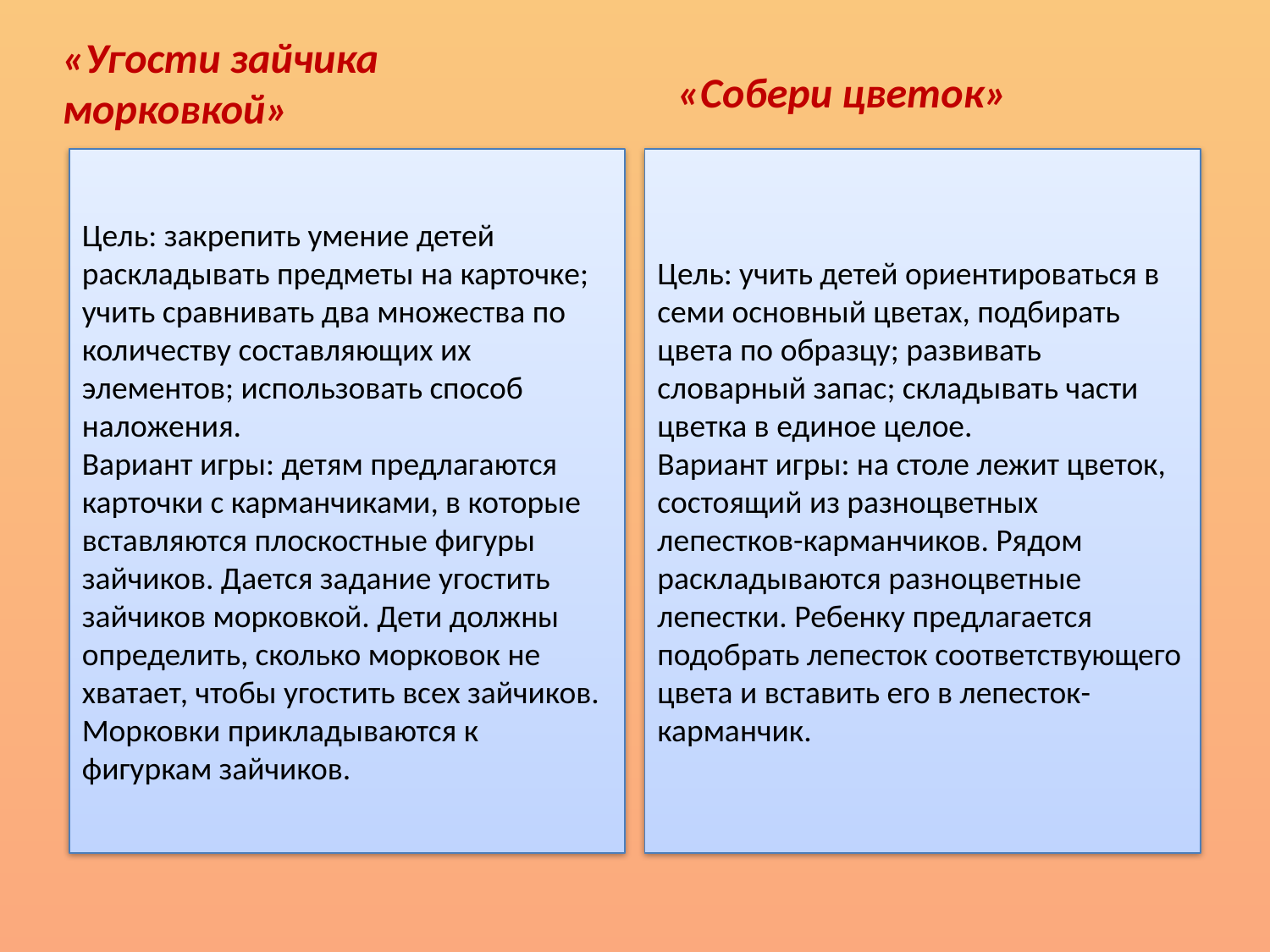

«Собери цветок»

«Угости зайчика морковкой»
Цель: закрепить умение детей раскладывать предметы на карточке; учить сравнивать два множества по количеству составляющих их элементов; использовать способ наложения.
Вариант игры: детям предлагаются карточки с карманчиками, в которые вставляются плоскостные фигуры зайчиков. Дается задание угостить зайчиков морковкой. Дети должны определить, сколько морковок не хватает, чтобы угостить всех зайчиков. Морковки прикладываются к фигуркам зайчиков.
Цель: учить детей ориентироваться в семи основный цветах, подбирать цвета по образцу; развивать словарный запас; складывать части цветка в единое целое.
Вариант игры: на столе лежит цветок, состоящий из разноцветных лепестков-карманчиков. Рядом раскладываются разноцветные лепестки. Ребенку предлагается подобрать лепесток соответствующего цвета и вставить его в лепесток-карманчик.